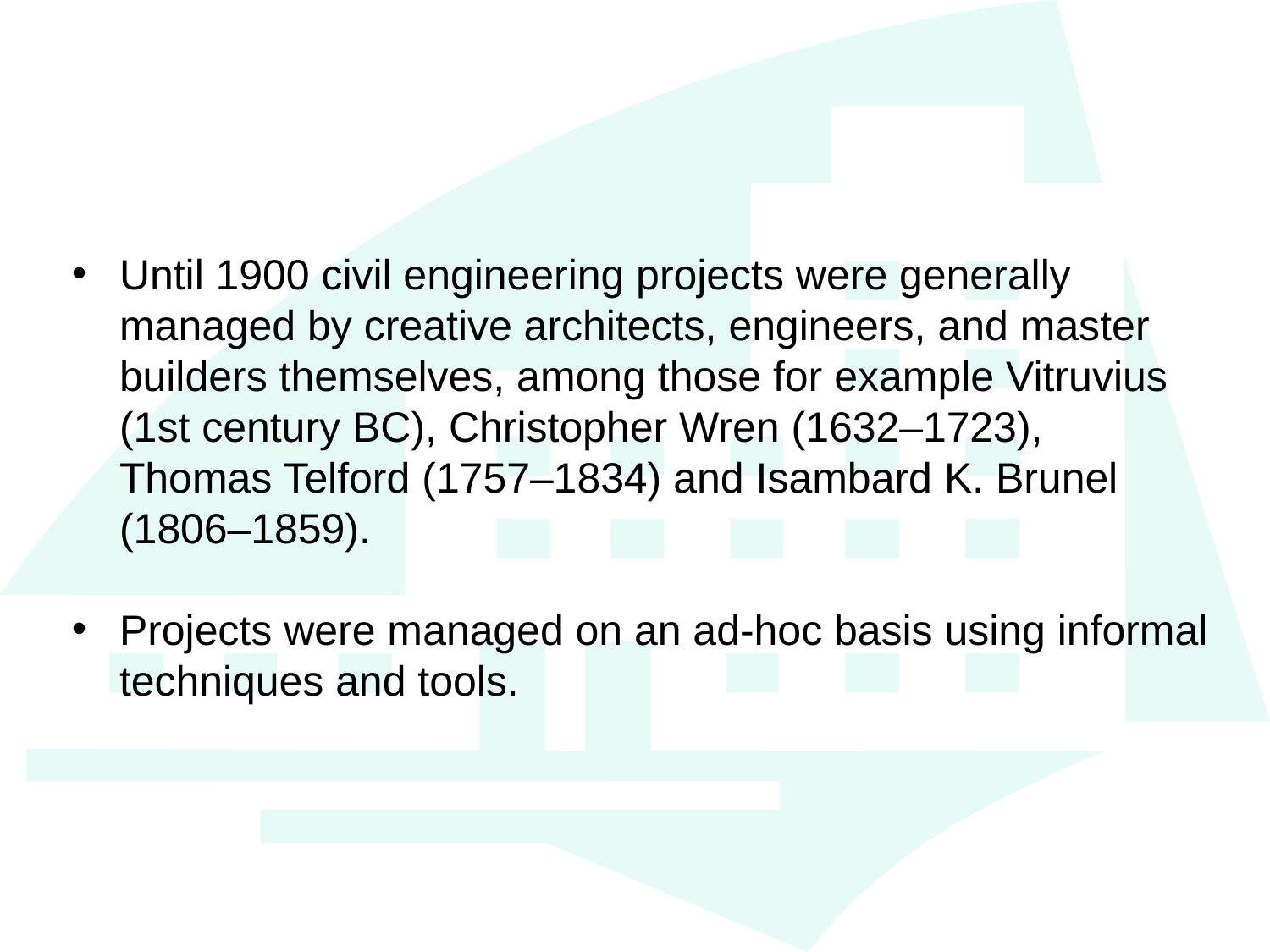

Until 1900 civil engineering projects were generally
managed by creative architects, engineers, and master
builders themselves, among those for example Vitruvius    (1st century BC), Christopher Wren (1632–1723),
Thomas Telford (1757–1834) and Isambard K. Brunel
(1806–1859).

Projects were managed on an ad-hoc basis using informal techniques and tools.

19